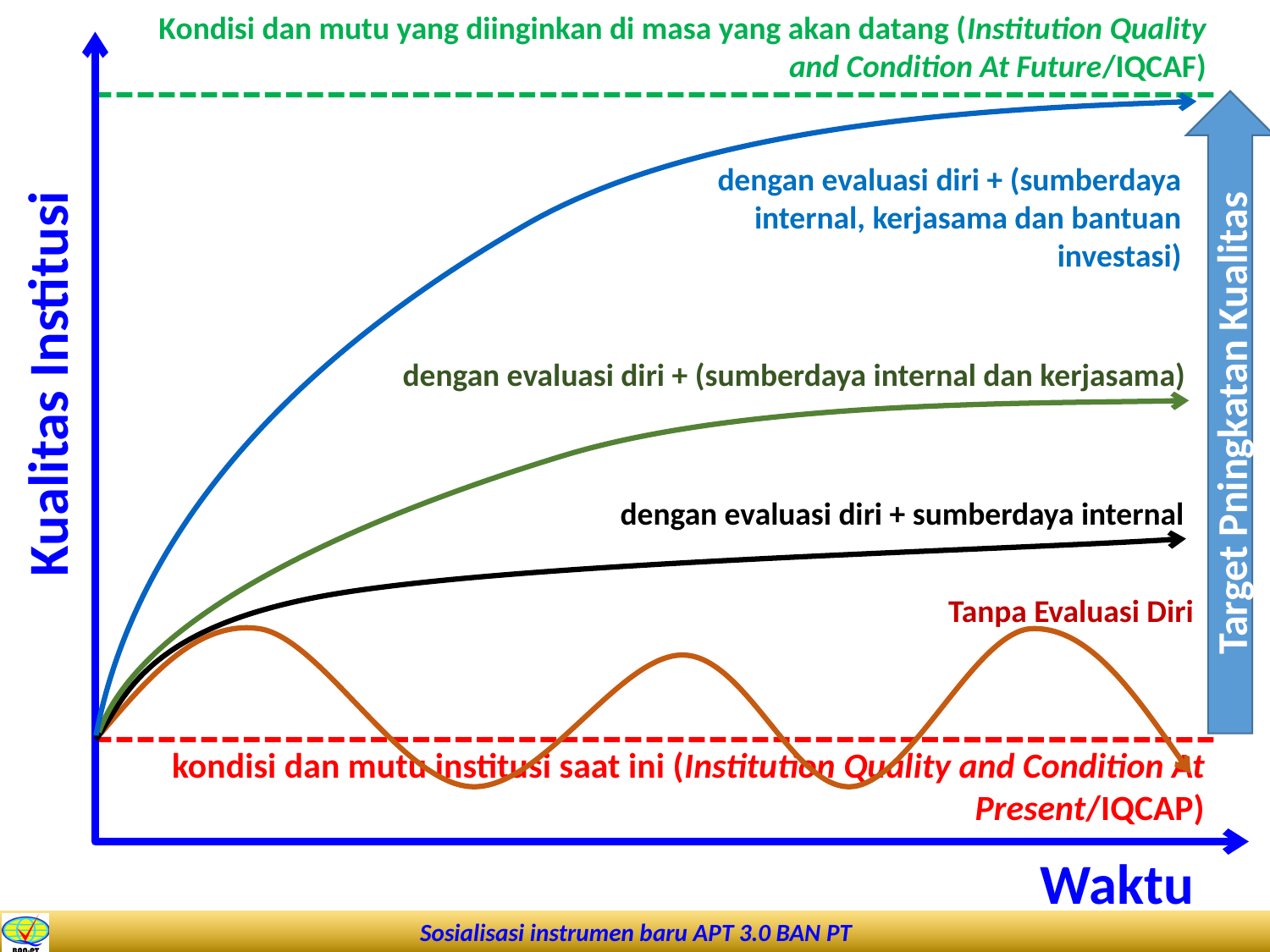

Kondisi dan mutu yang diinginkan di masa yang akan datang (Institution Quality and Condition At Future/IQCAF)

Target Pningkatan Kualitas

dengan evaluasi diri + (sumberdaya internal, kerjasama dan bantuan investasi)
Kualitas Institusi
dengan evaluasi diri + (sumberdaya internal dan kerjasama)

dengan evaluasi diri + sumberdaya internal

Tanpa Evaluasi Diri

kondisi dan mutu institusi saat ini (Institution Quality and Condition At Present/IQCAP)

Waktu